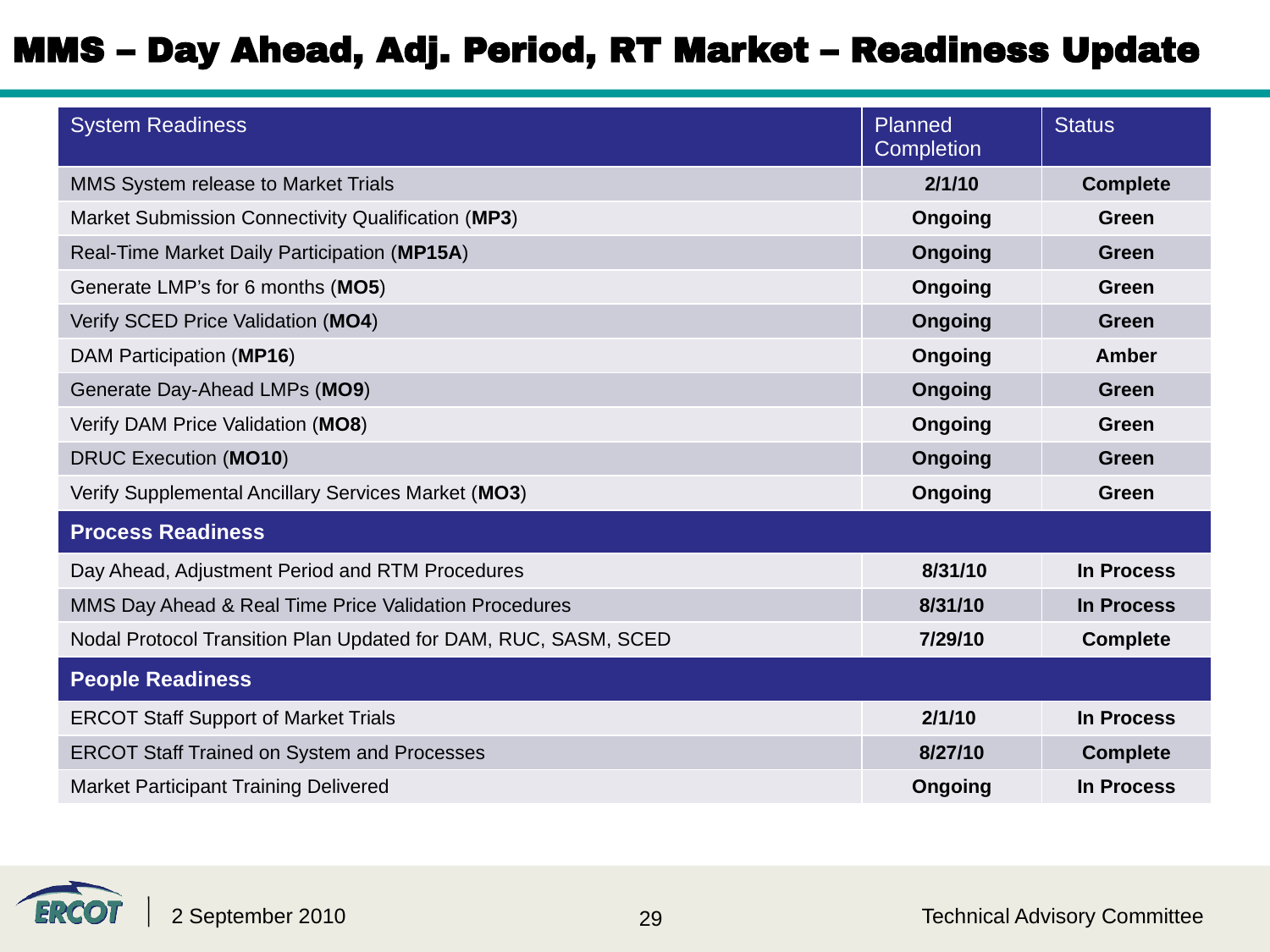

MMS – Day Ahead, Adj. Period, RT Market – Readiness Update
| System Readiness | Planned Completion | Status |
| --- | --- | --- |
| MMS System release to Market Trials | 2/1/10 | Complete |
| Market Submission Connectivity Qualification (MP3) | Ongoing | Green |
| Real-Time Market Daily Participation (MP15A) | Ongoing | Green |
| Generate LMP’s for 6 months (MO5) | Ongoing | Green |
| Verify SCED Price Validation (MO4) | Ongoing | Green |
| DAM Participation (MP16) | Ongoing | Amber |
| Generate Day-Ahead LMPs (MO9) | Ongoing | Green |
| Verify DAM Price Validation (MO8) | Ongoing | Green |
| DRUC Execution (MO10) | Ongoing | Green |
| Verify Supplemental Ancillary Services Market (MO3) | Ongoing | Green |
| Process Readiness |  |  |
| Day Ahead, Adjustment Period and RTM Procedures | 8/31/10 | In Process |
| MMS Day Ahead & Real Time Price Validation Procedures | 8/31/10 | In Process |
| Nodal Protocol Transition Plan Updated for DAM, RUC, SASM, SCED | 7/29/10 | Complete |
| People Readiness |  |  |
| ERCOT Staff Support of Market Trials | 2/1/10 | In Process |
| ERCOT Staff Trained on System and Processes | 8/27/10 | Complete |
| Market Participant Training Delivered | Ongoing | In Process |
2 September 2010
Technical Advisory Committee